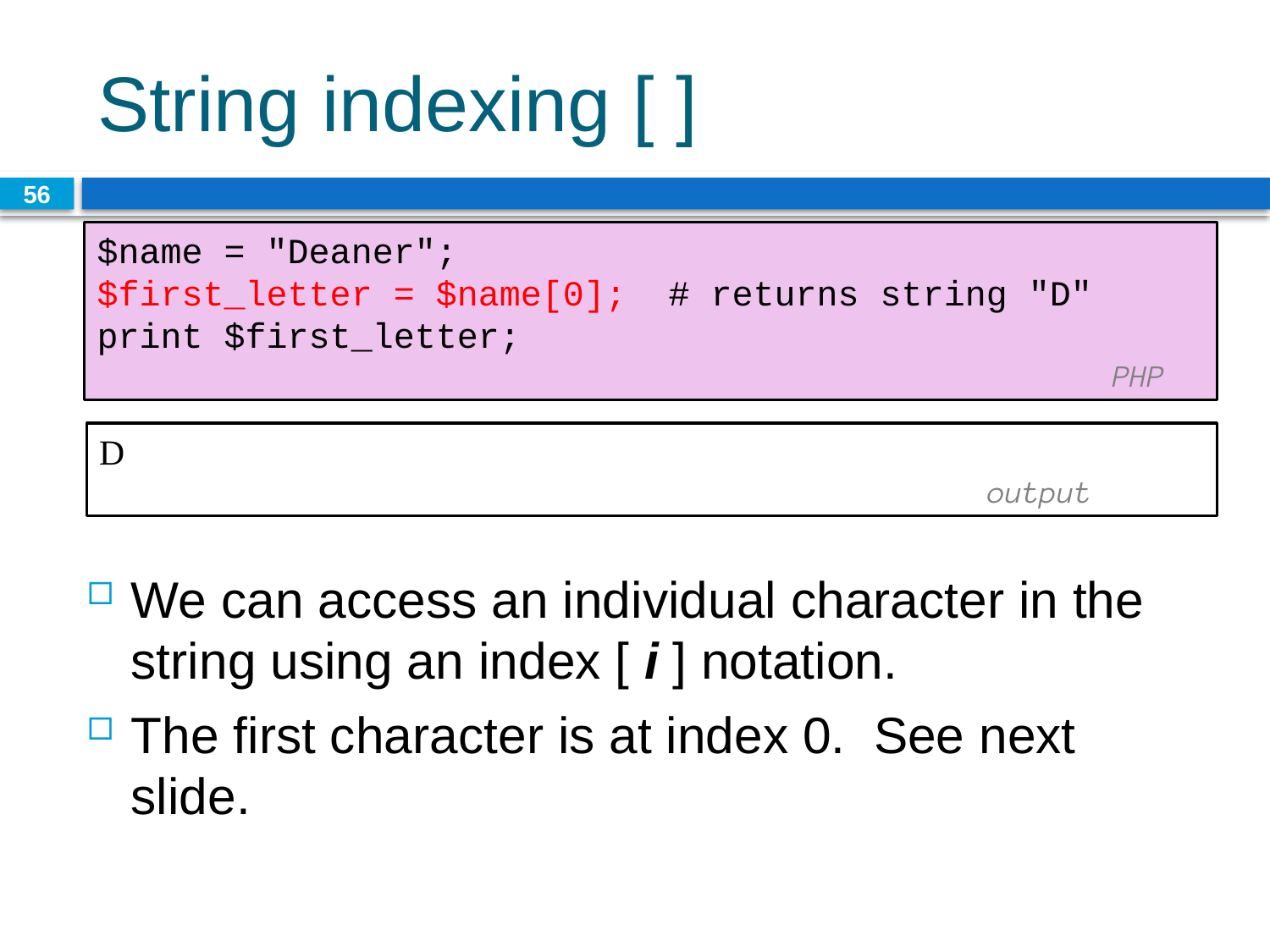

# String indexing [ ]
56
$name = "Deaner";
$first_letter = $name[0];  # returns string "D"
print $first_letter;				  	 						  		PHP
D				      											output
We can access an individual character in the string using an index [ i ] notation.
The first character is at index 0.  See next slide.